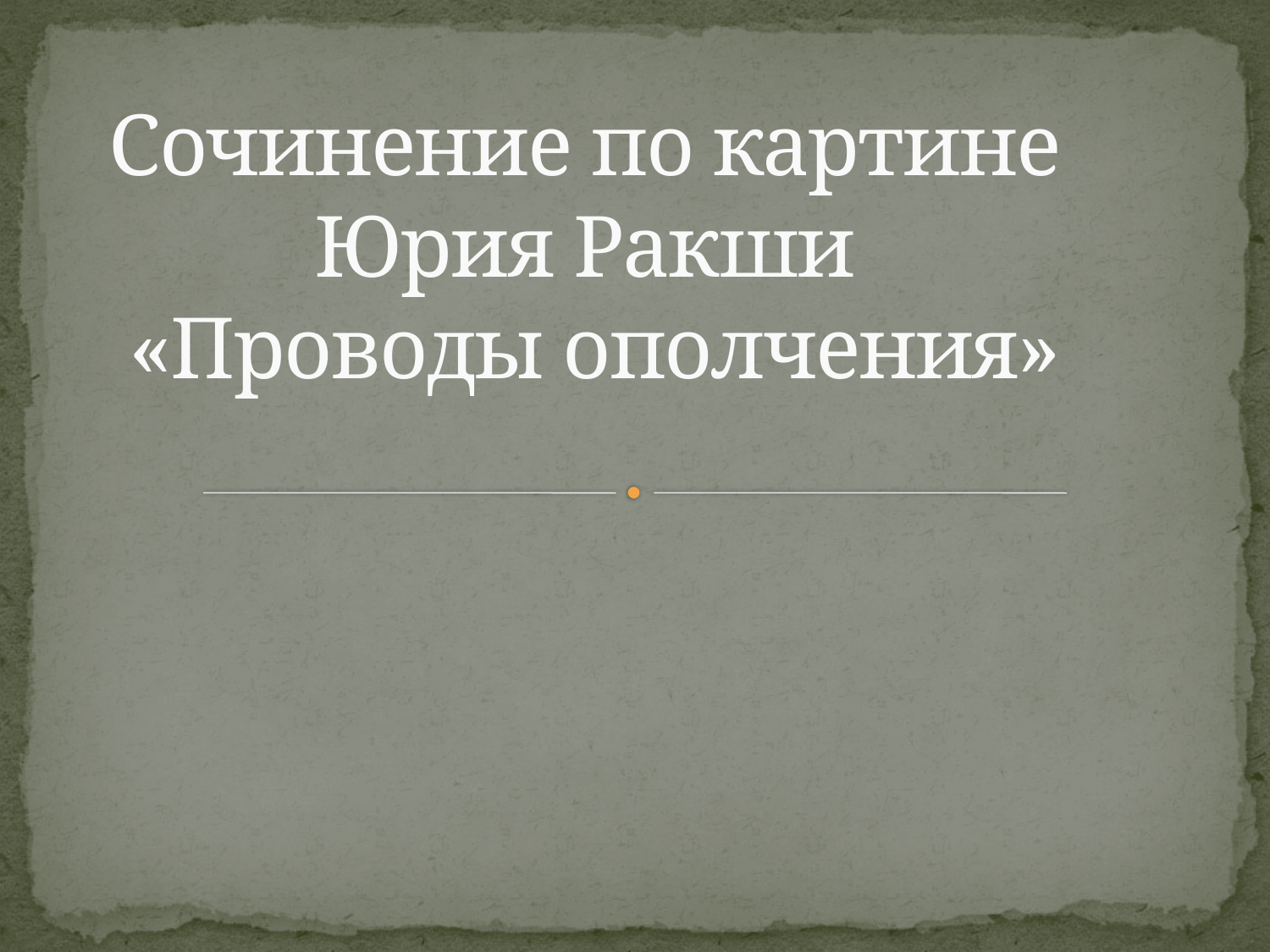

# Сочинение по картине Юрия Ракши «Проводы ополчения»